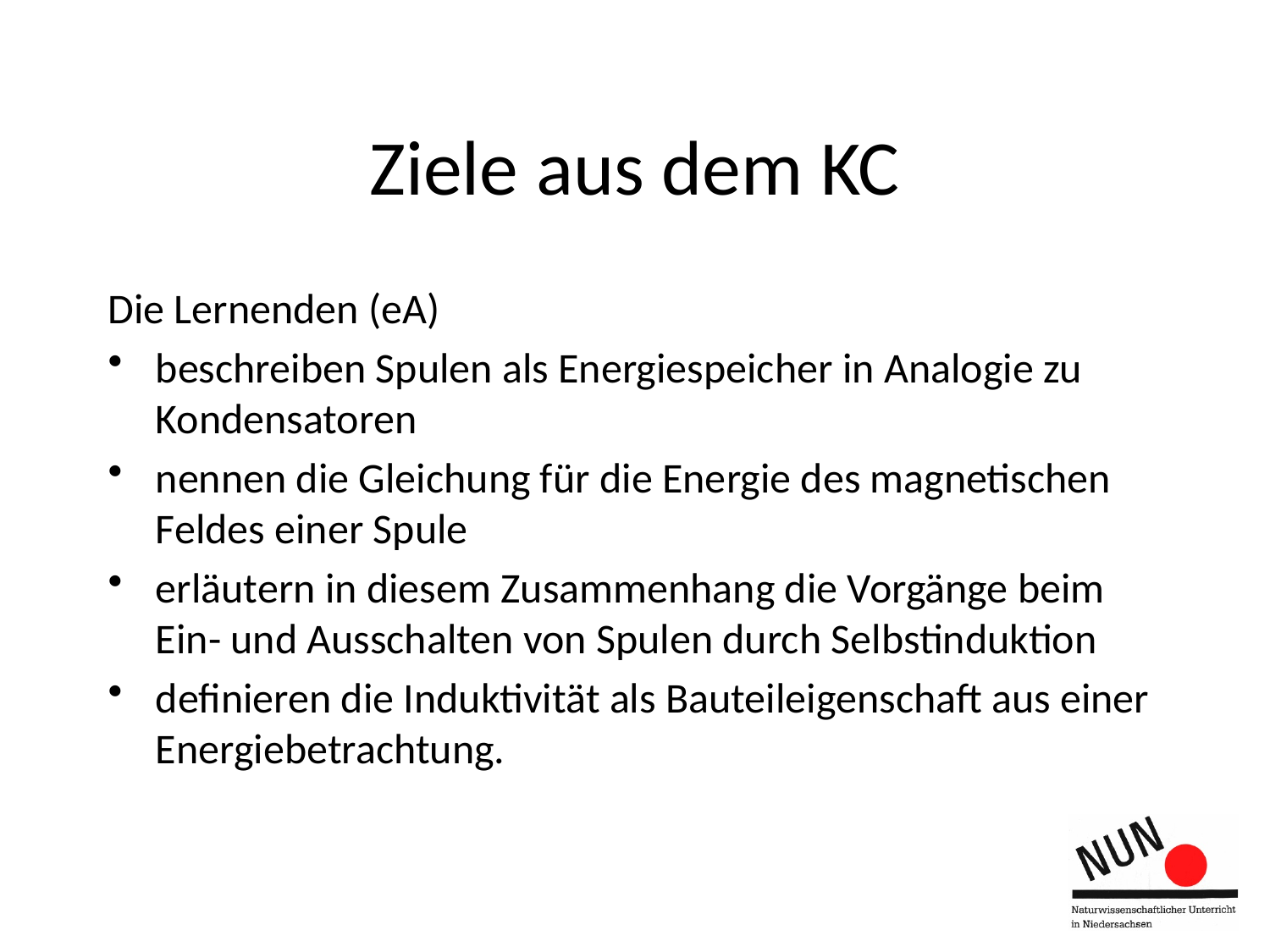

# Ziele aus dem KC
Die Lernenden (eA)
beschreiben Spulen als Energiespeicher in Analogie zu Kondensatoren
nennen die Gleichung für die Energie des magnetischen Feldes einer Spule
erläutern in diesem Zusammenhang die Vorgänge beim Ein- und Ausschalten von Spulen durch Selbstinduktion
definieren die Induktivität als Bauteileigenschaft aus einer Energiebetrachtung.